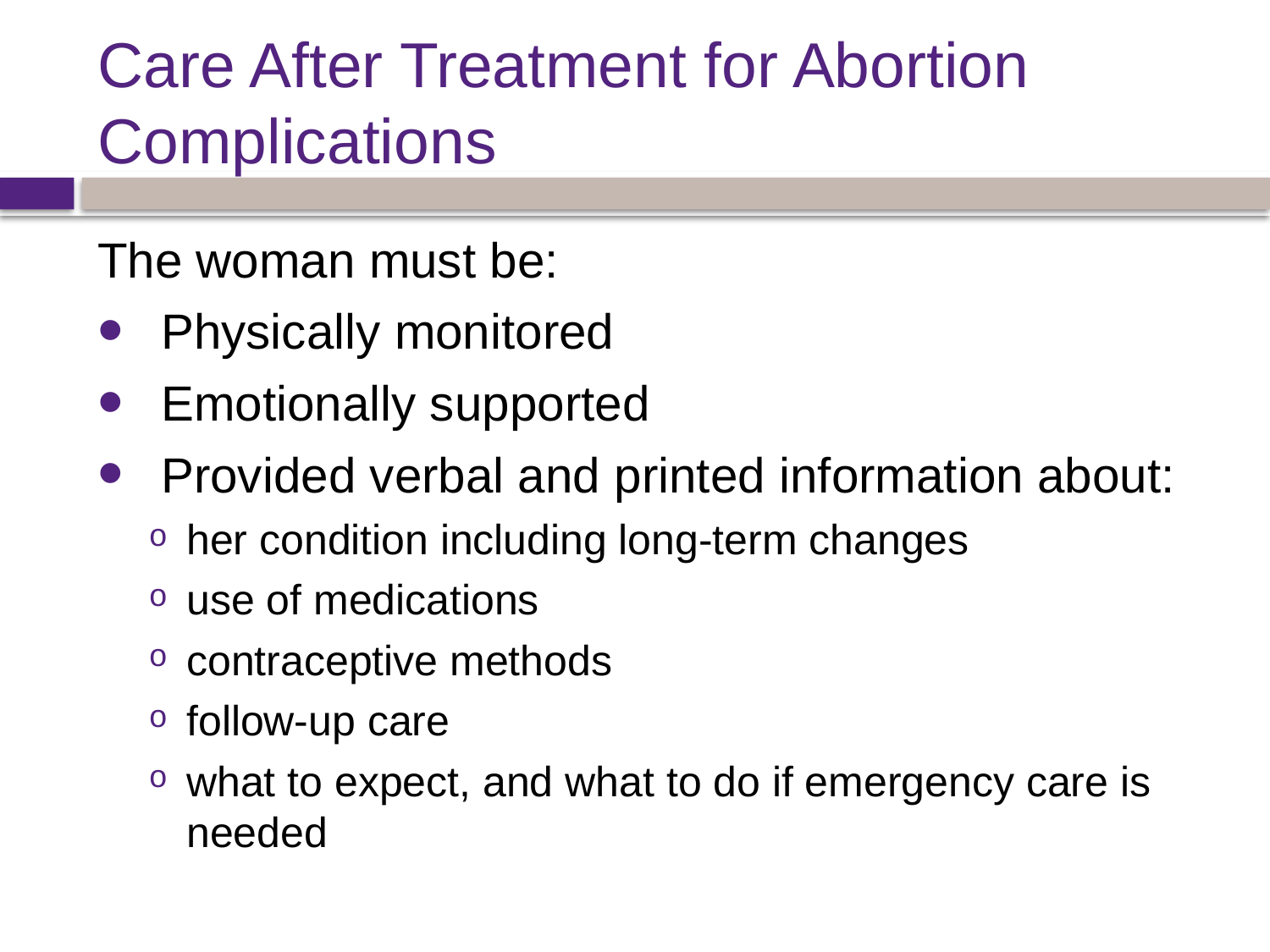

# Care After Treatment for Abortion Complications
The woman must be:
Physically monitored
Emotionally supported
Provided verbal and printed information about:
her condition including long-term changes
use of medications
contraceptive methods
follow-up care
what to expect, and what to do if emergency care is needed